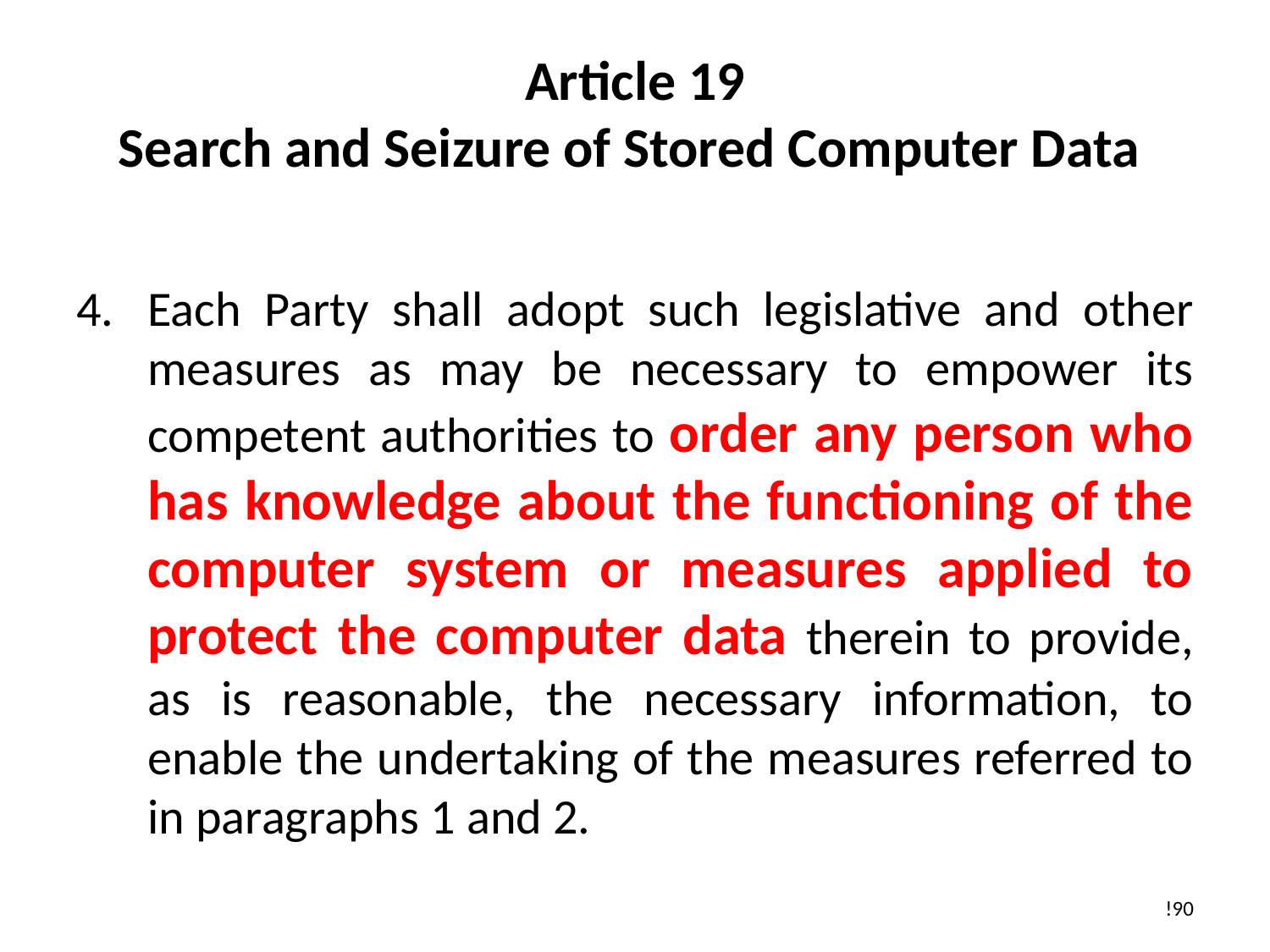

# Article 19 Search and Seizure of Stored Computer Data
Each Party shall adopt such legislative and other measures as may be necessary to empower its competent authorities to order any person who has knowledge about the functioning of the computer system or measures applied to protect the computer data therein to provide, as is reasonable, the necessary information, to enable the undertaking of the measures referred to in paragraphs 1 and 2.
!90